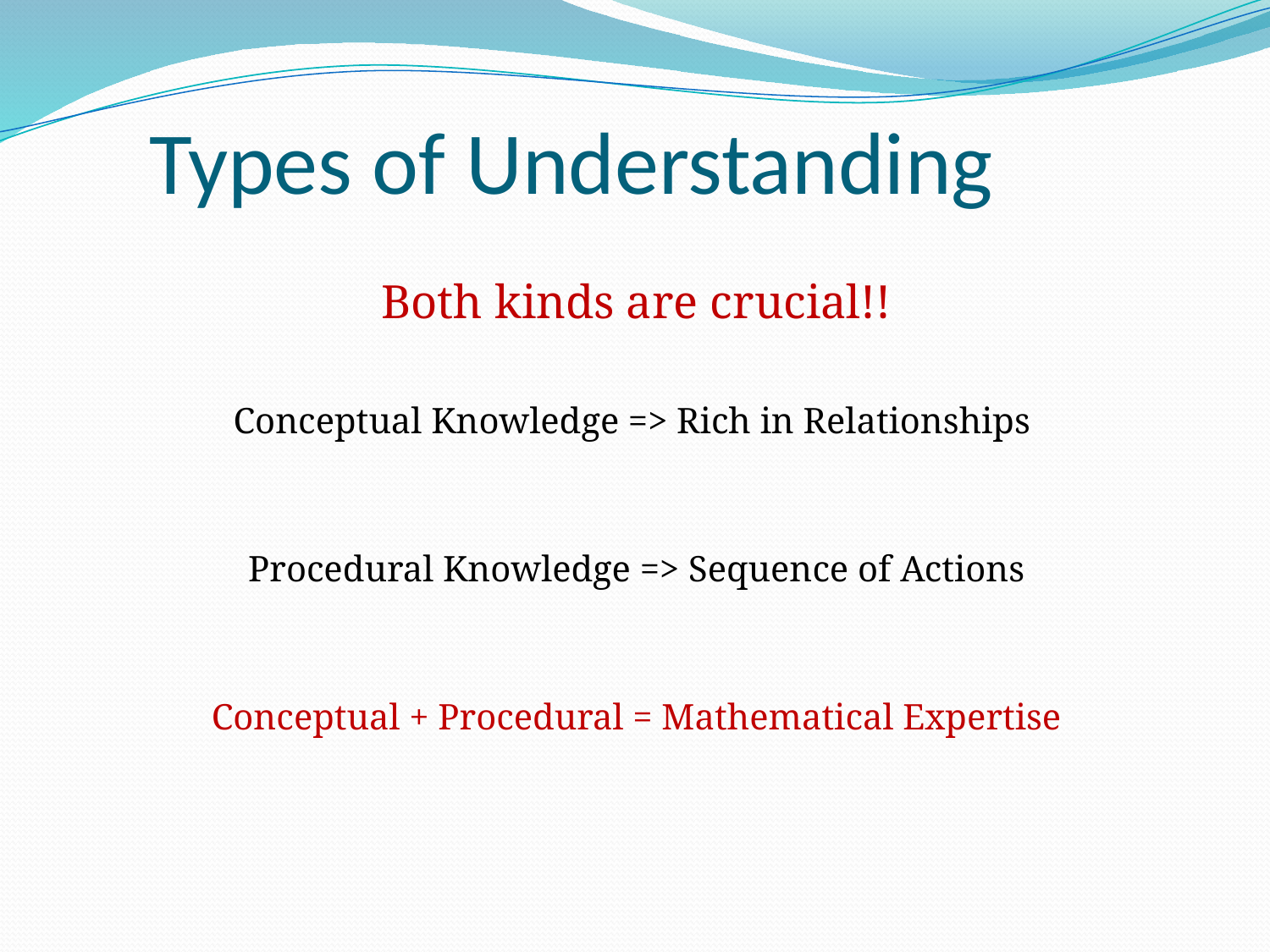

Types of Understanding
Both kinds are crucial!!

Conceptual Knowledge => Rich in Relationships

Procedural Knowledge => Sequence of Actions

Conceptual + Procedural = Mathematical Expertise